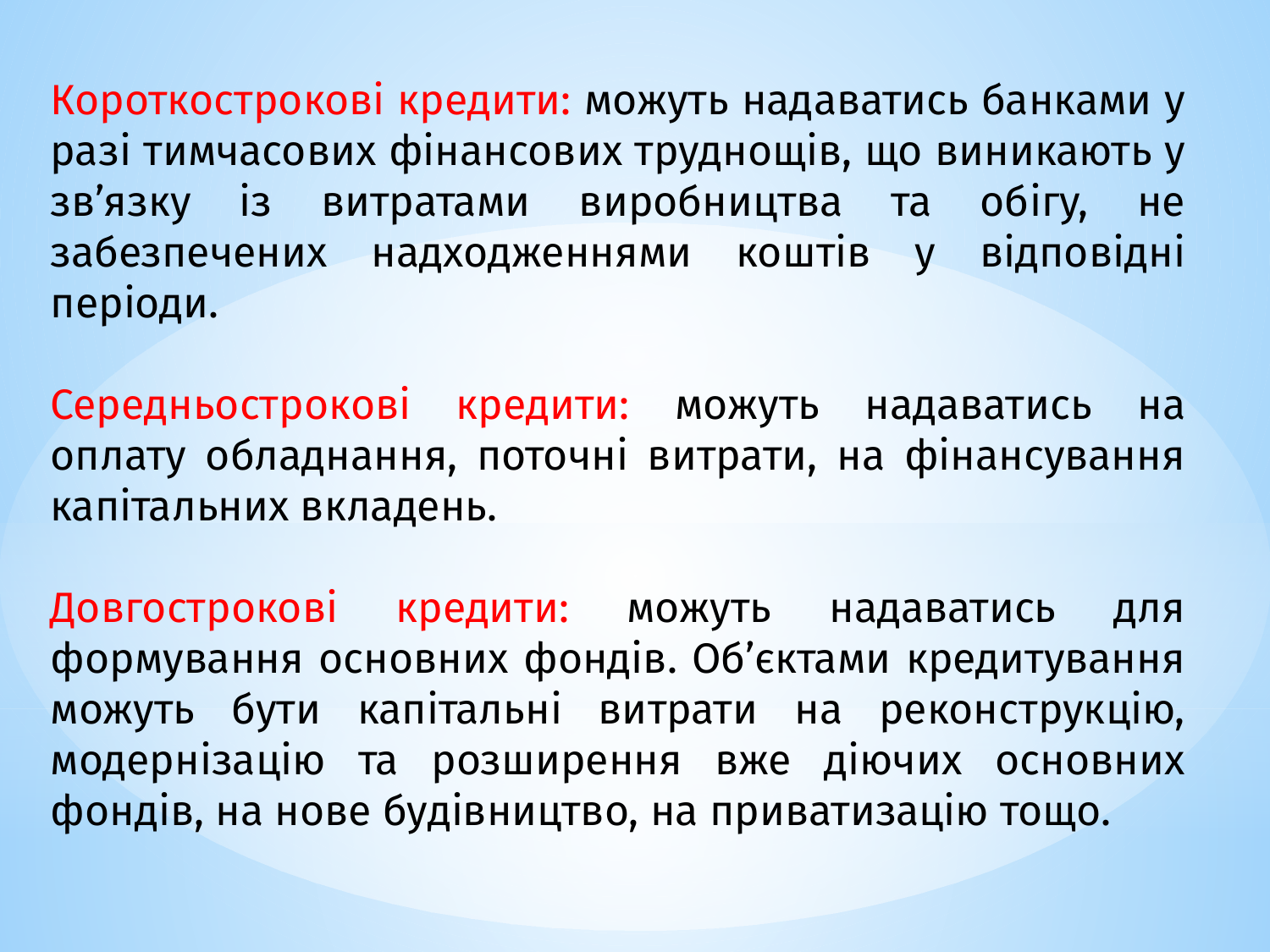

Короткострокові кредити: можуть надаватись банками у разі тимчасових фінансових труднощів, що виникають у зв’язку із витратами виробництва та обігу, не забезпечених надходженнями коштів у відповідні періоди.

Середньострокові кредити: можуть надаватись на оплату обладнання, поточні витрати, на фінансування капітальних вкладень.

Довгострокові кредити: можуть надаватись для формування основних фондів. Об’єктами кредитування можуть бути капітальні витрати на реконструкцію, модернізацію та розширення вже діючих основних фондів, на нове будівництво, на приватизацію тощо.